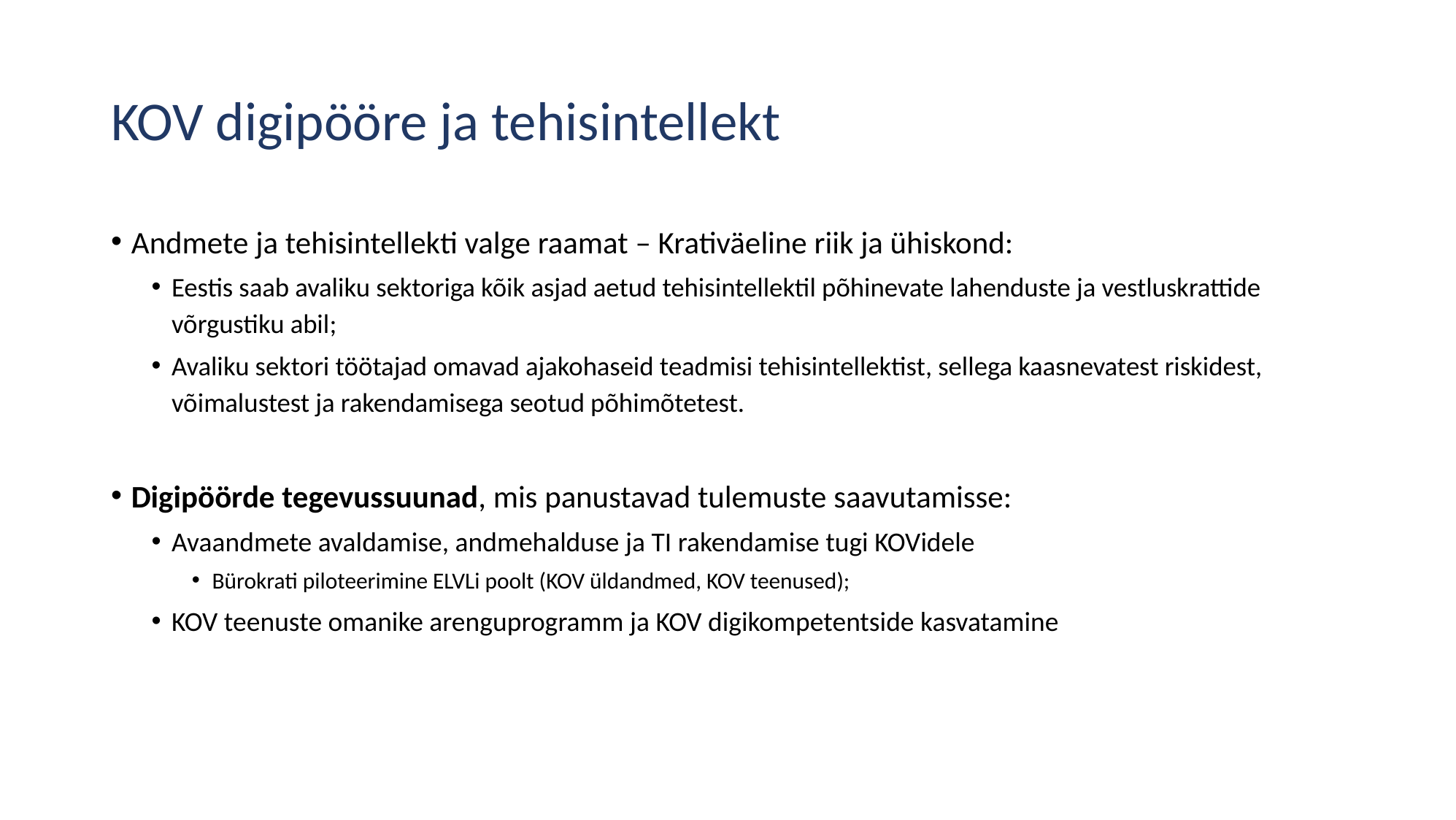

# KOV digipööre ja tehisintellekt
Andmete ja tehisintellekti valge raamat – Krativäeline riik ja ühiskond:
Eestis saab avaliku sektoriga kõik asjad aetud tehisintellektil põhinevate lahenduste ja vestluskrattide võrgustiku abil;
Avaliku sektori töötajad omavad ajakohaseid teadmisi tehisintellektist, sellega kaasnevatest riskidest, võimalustest ja rakendamisega seotud põhimõtetest.

Digipöörde tegevussuunad, mis panustavad tulemuste saavutamisse:
Avaandmete avaldamise, andmehalduse ja TI rakendamise tugi KOVidele
Bürokrati piloteerimine ELVLi poolt (KOV üldandmed, KOV teenused);
KOV teenuste omanike arenguprogramm ja KOV digikompetentside kasvatamine